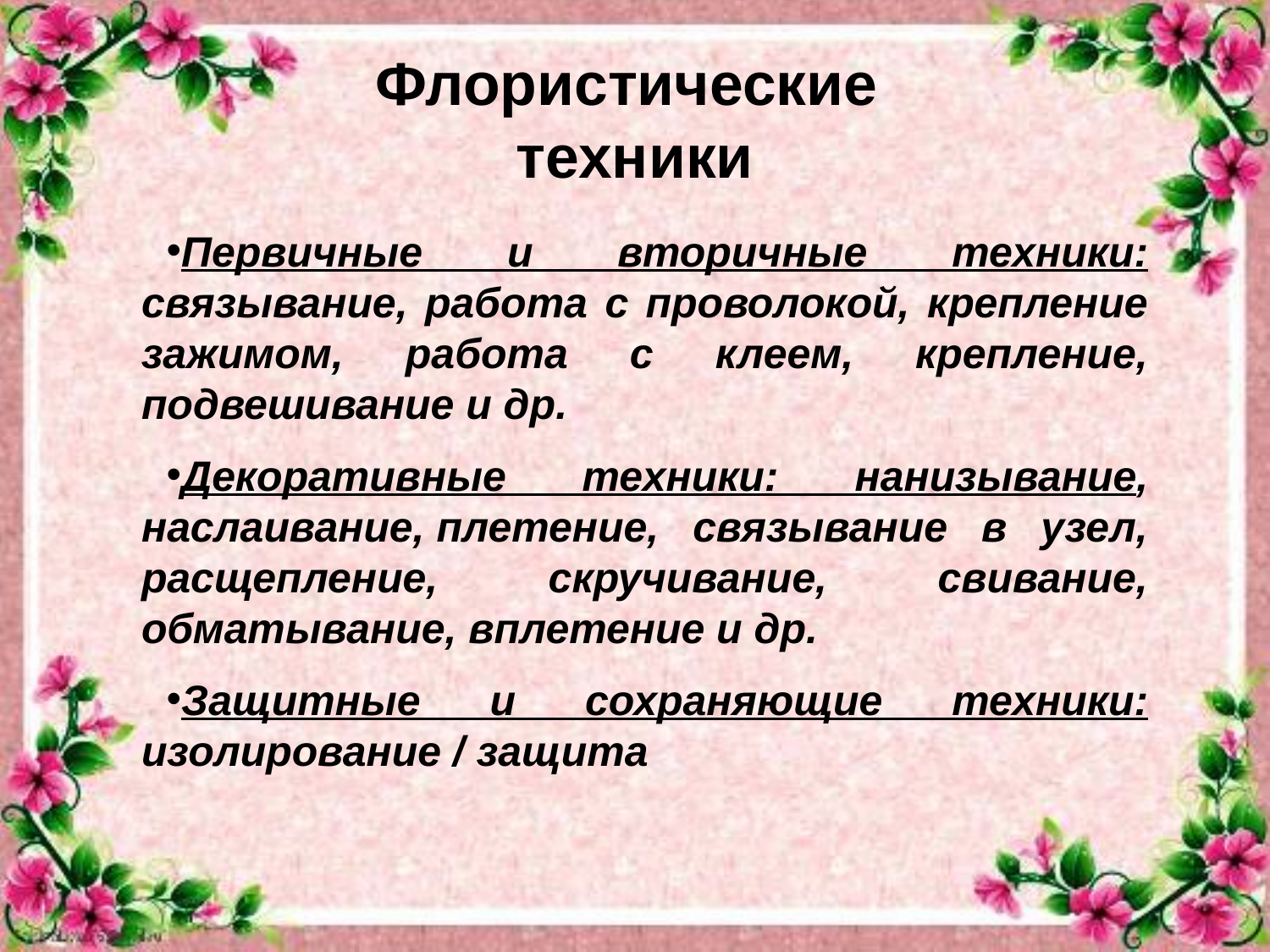

# Флористические техники
Первичные и вторичные техники: связывание, работа с проволокой, крепление зажимом, работа с клеем, крепление, подвешивание и др.
Декоративные техники: нанизывание, наслаивание, плетение, связывание в узел, расщепление, скручивание, свивание, обматывание, вплетение и др.
Защитные и сохраняющие техники: изолирование / защита